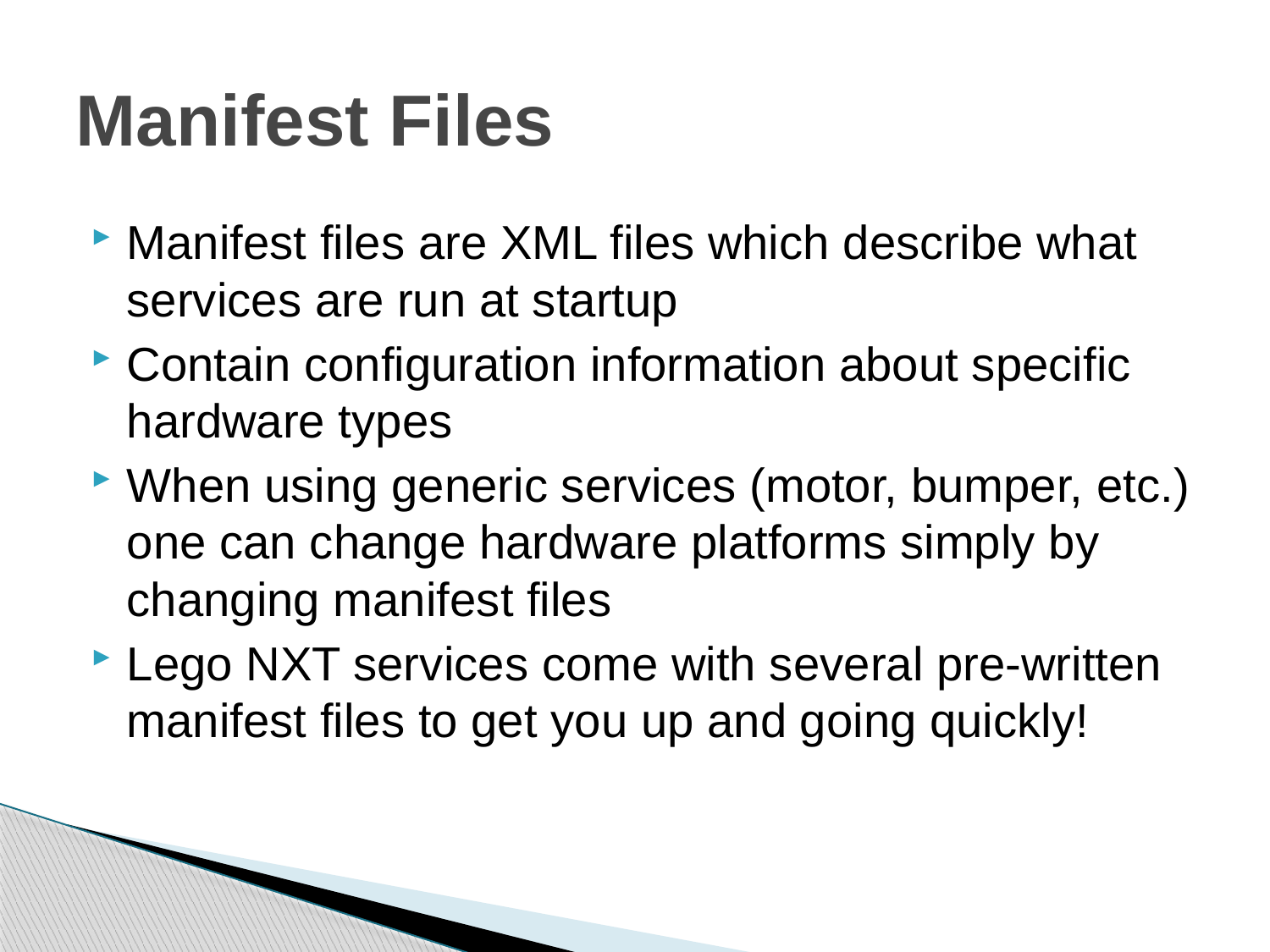

# Manifest Files
Manifest files are XML files which describe what services are run at startup
Contain configuration information about specific hardware types
When using generic services (motor, bumper, etc.) one can change hardware platforms simply by changing manifest files
Lego NXT services come with several pre-written manifest files to get you up and going quickly!